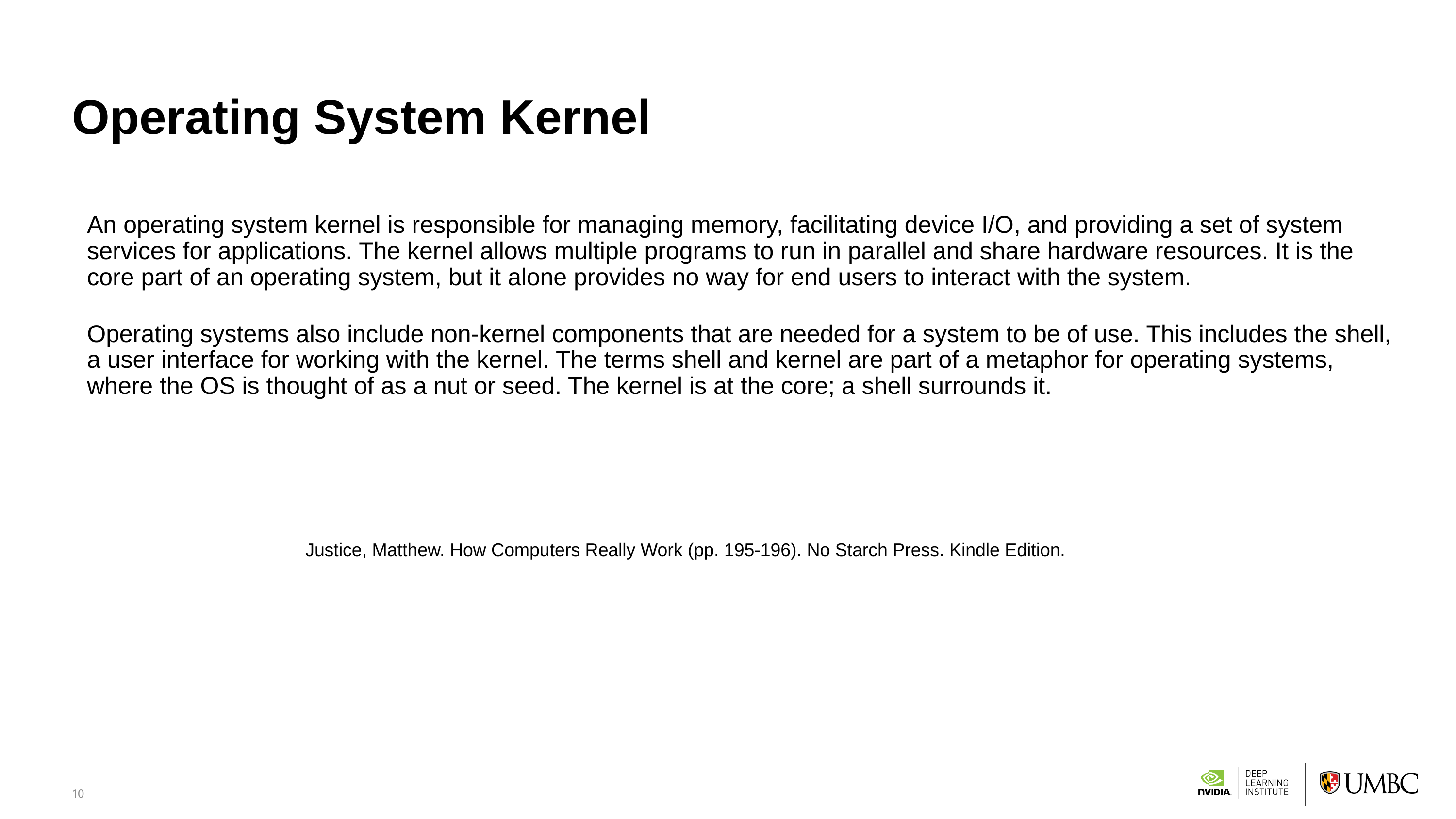

# Operating System Kernel
An operating system kernel is responsible for managing memory, facilitating device I/O, and providing a set of system services for applications. The kernel allows multiple programs to run in parallel and share hardware resources. It is the core part of an operating system, but it alone provides no way for end users to interact with the system.
Operating systems also include non-kernel components that are needed for a system to be of use. This includes the shell, a user interface for working with the kernel. The terms shell and kernel are part of a metaphor for operating systems, where the OS is thought of as a nut or seed. The kernel is at the core; a shell surrounds it.

			Justice, Matthew. How Computers Really Work (pp. 195-196). No Starch Press. Kindle Edition.